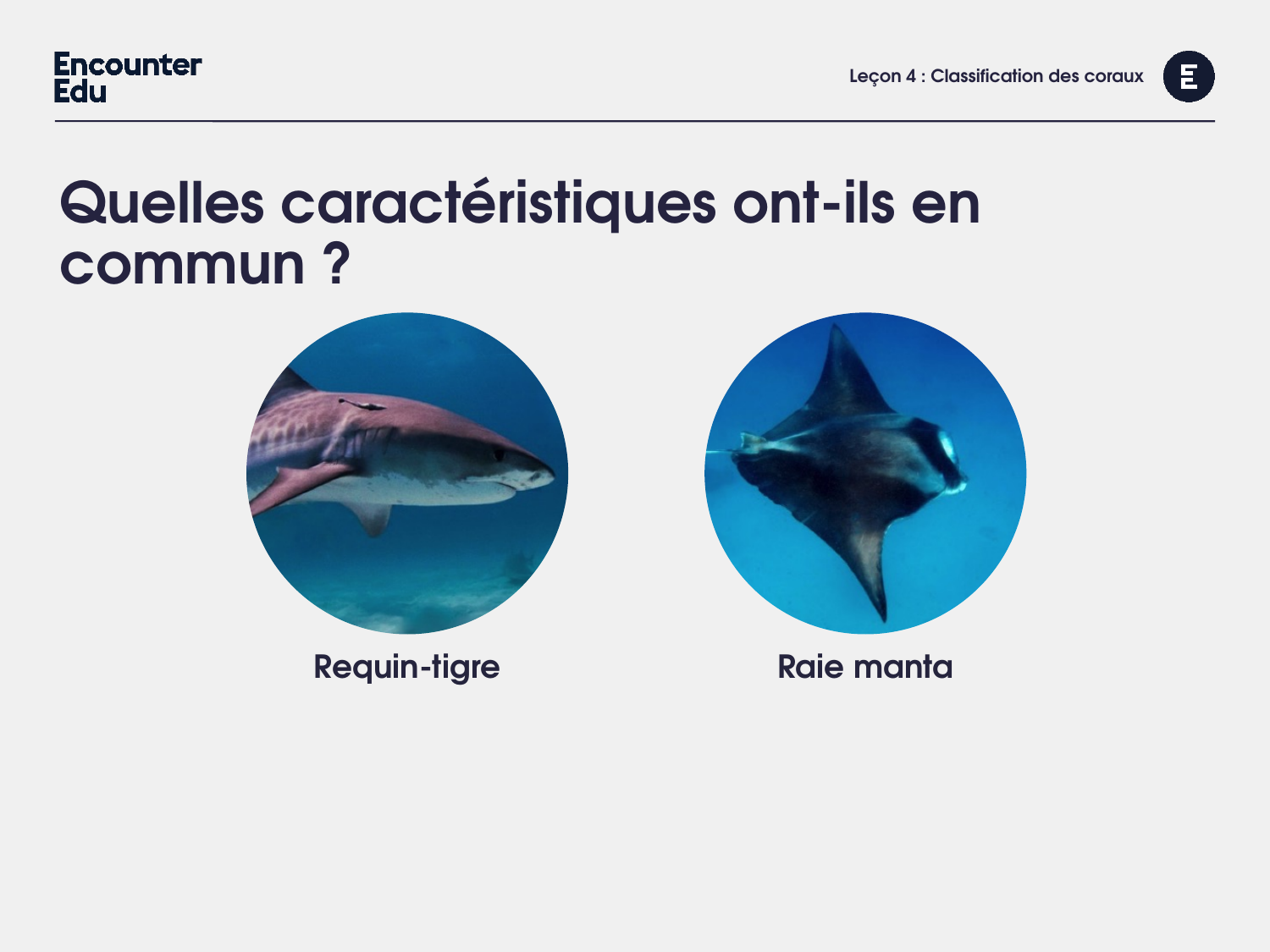

# Leçon 4 : Classification des coraux
Quelles caractéristiques ont-ils en commun ?

Requin-tigre
Raie manta